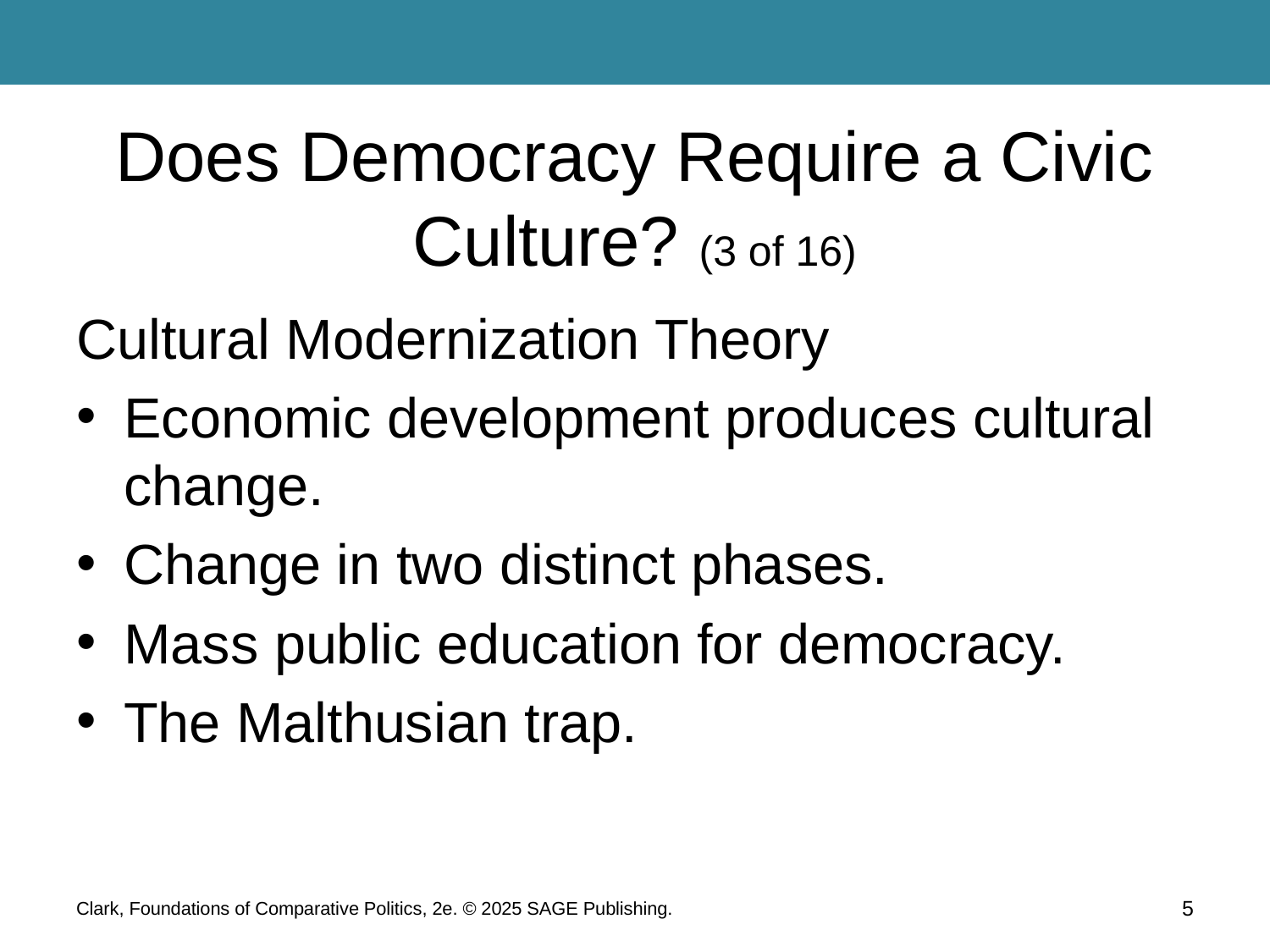

# Does Democracy Require a Civic Culture? (3 of 16)
Cultural Modernization Theory
Economic development produces cultural change.
Change in two distinct phases.
Mass public education for democracy.
The Malthusian trap.
Clark, Foundations of Comparative Politics, 2e. © 2025 SAGE Publishing.
5